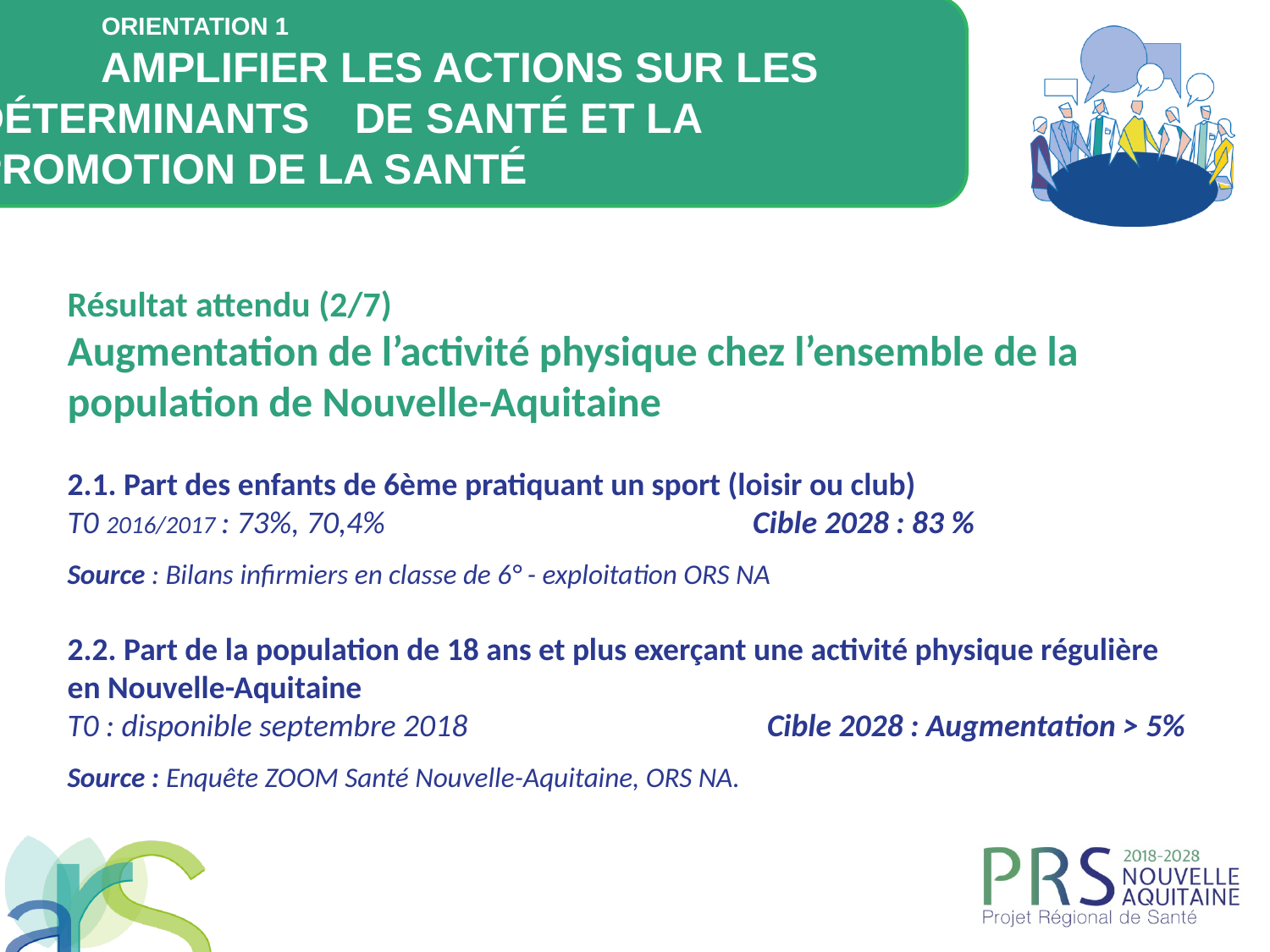

ORIENTATION 1
	Amplifier les actions sur les déterminants 	de santé et la promotion de la santé

Résultat attendu (2/7)
Augmentation de l’activité physique chez l’ensemble de la population de Nouvelle-Aquitaine

2.1. Part des enfants de 6ème pratiquant un sport (loisir ou club)
T0 2016/2017 : 73%, 70,4% 			       Cible 2028 : 83 %

Source : Bilans infirmiers en classe de 6° - exploitation ORS NA

2.2. Part de la population de 18 ans et plus exerçant une activité physique régulière en Nouvelle-Aquitaine
T0 : disponible septembre 2018	               	         Cible 2028 : Augmentation > 5%

Source : Enquête ZOOM Santé Nouvelle-Aquitaine, ORS NA.